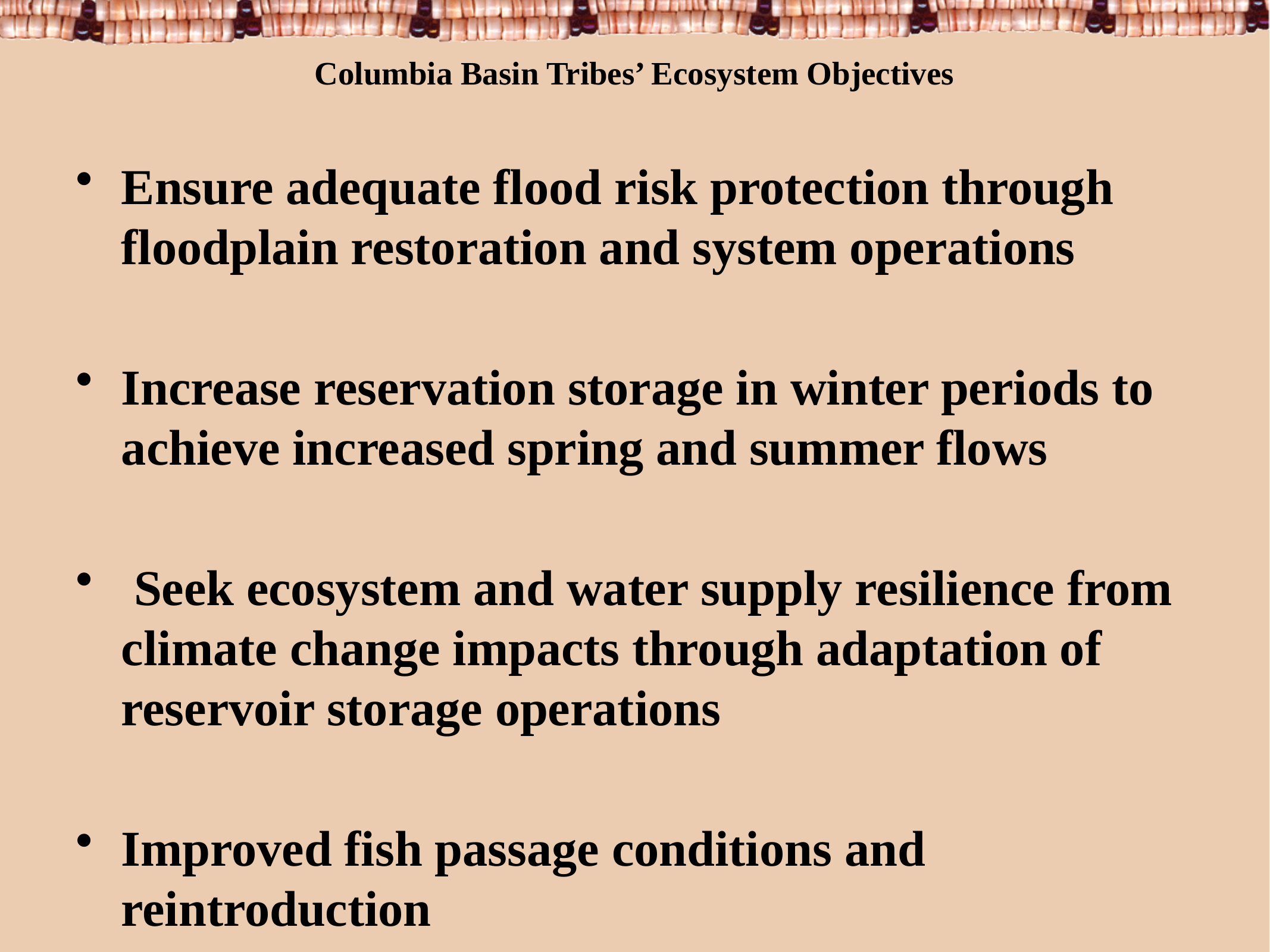

# Columbia Basin Tribes’ Ecosystem Objectives
Ensure adequate flood risk protection through floodplain restoration and system operations

Increase reservation storage in winter periods to achieve increased spring and summer flows

 Seek ecosystem and water supply resilience from climate change impacts through adaptation of reservoir storage operations

Improved fish passage conditions and reintroduction